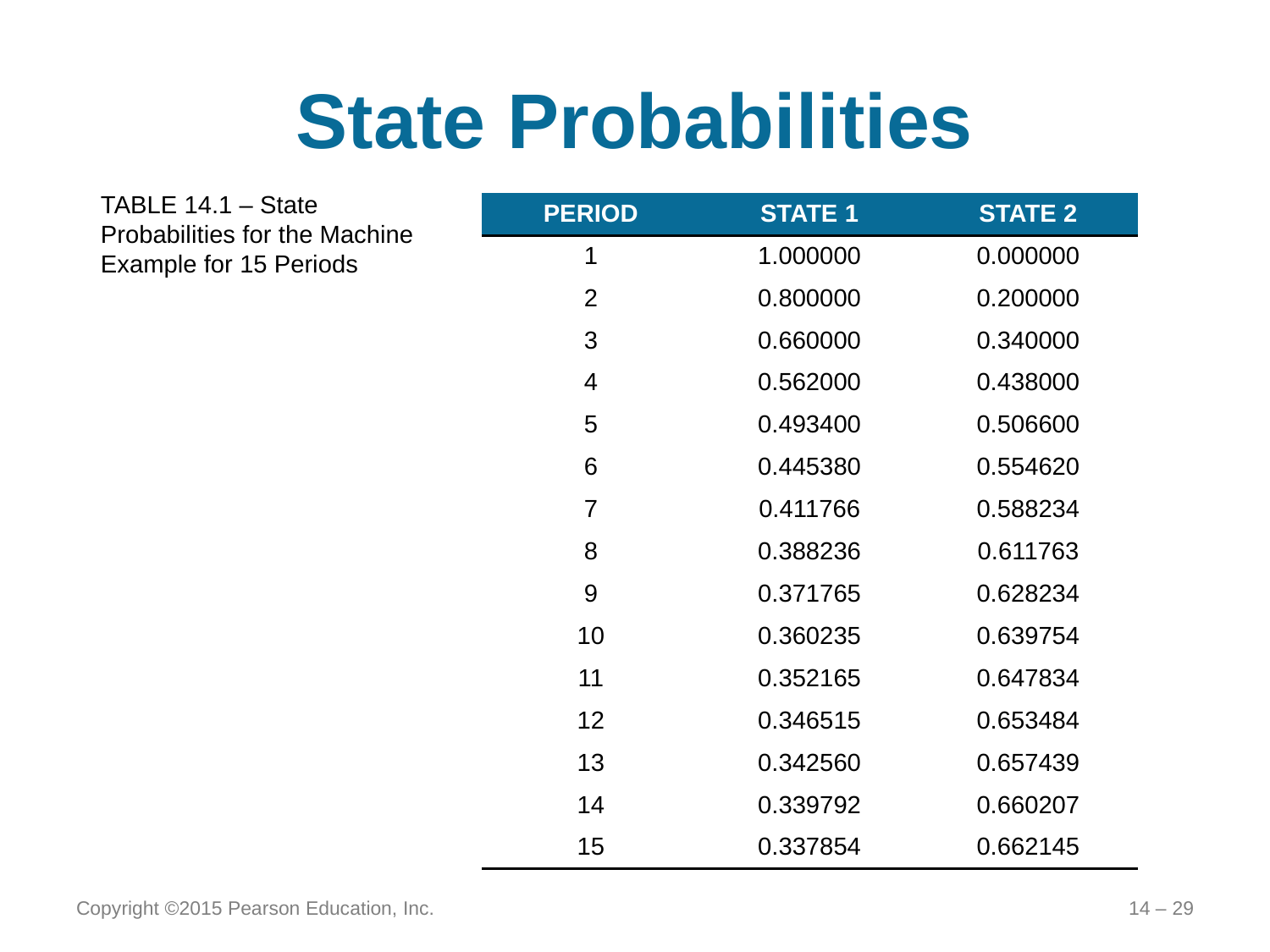

# State Probabilities
TABLE 14.1 – State Probabilities for the Machine Example for 15 Periods
| PERIOD | STATE 1 | STATE 2 |
| --- | --- | --- |
| 1 | 1.000000 | 0.000000 |
| 2 | 0.800000 | 0.200000 |
| 3 | 0.660000 | 0.340000 |
| 4 | 0.562000 | 0.438000 |
| 5 | 0.493400 | 0.506600 |
| 6 | 0.445380 | 0.554620 |
| 7 | 0.411766 | 0.588234 |
| 8 | 0.388236 | 0.611763 |
| 9 | 0.371765 | 0.628234 |
| 10 | 0.360235 | 0.639754 |
| 11 | 0.352165 | 0.647834 |
| 12 | 0.346515 | 0.653484 |
| 13 | 0.342560 | 0.657439 |
| 14 | 0.339792 | 0.660207 |
| 15 | 0.337854 | 0.662145 |
Copyright ©2015 Pearson Education, Inc.
14 – 29